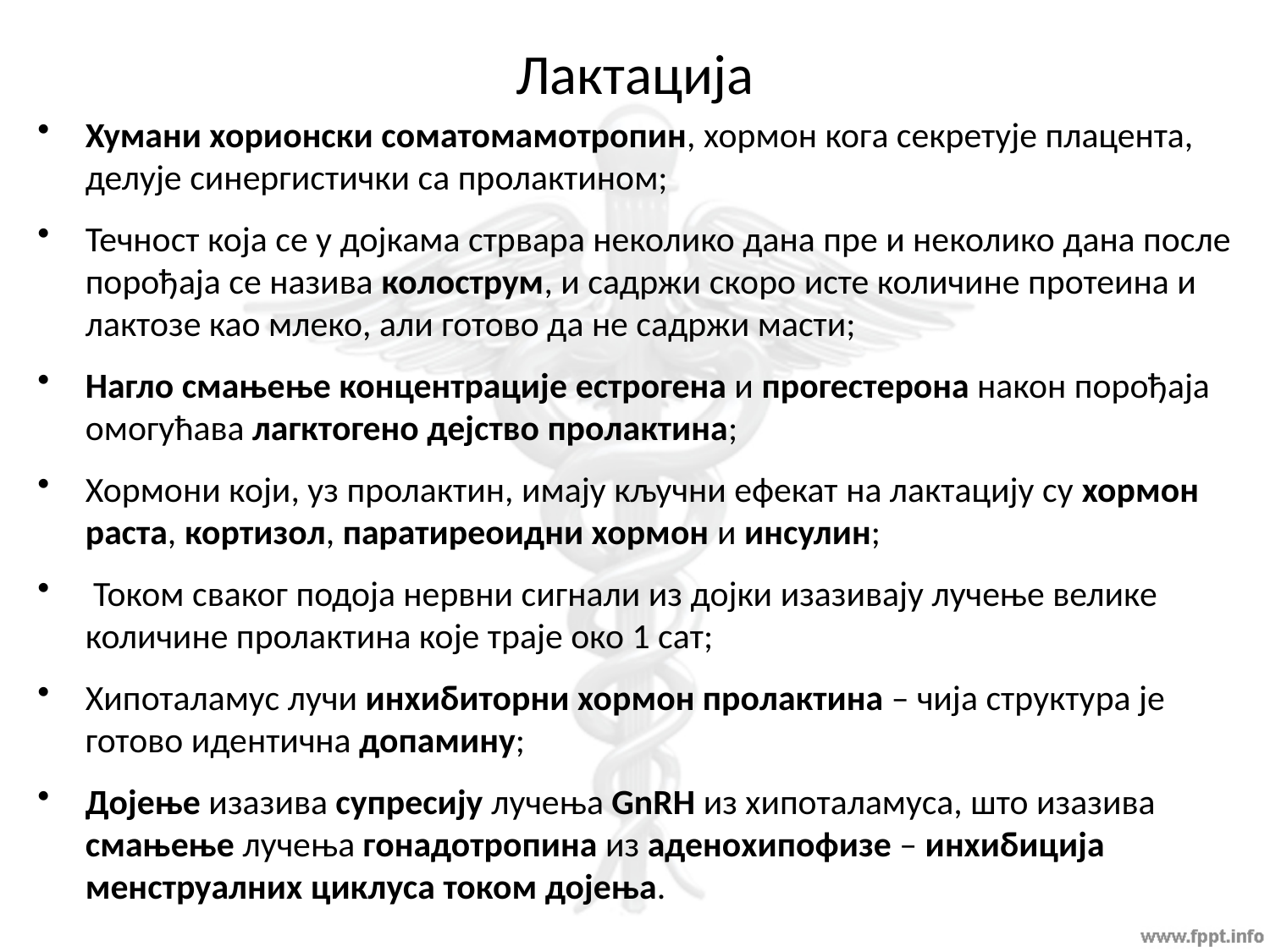

# Лактација
Хумани хорионски соматомамотропин, хормон кога секретује плацента, делује синергистички са пролактином;

Течност која се у дојкама стрвара неколико дана пре и неколико дана после порођаја се назива колострум, и садржи скоро исте количине протеина и лактозе као млеко, али готово да не садржи масти;

Нагло смањење концентрације естрогена и прогестерона након порођаја омогућава лагктогено дејство пролактина;

Хормони који, уз пролактин, имају кључни ефекат на лактацију су хормон раста, кортизол, паратиреоидни хормон и инсулин;

 Током сваког подоја нервни сигнали из дојки изазивају лучење велике количине пролактина које траје око 1 сат;

Хипоталамус лучи инхибиторни хормон пролактина – чија структура је готово идентична допамину;

Дојење изазива супресију лучења GnRH из хипоталамуса, што изазива смањење лучења гонадотропина из аденохипофизе – инхибиција менструалних циклуса током дојења.